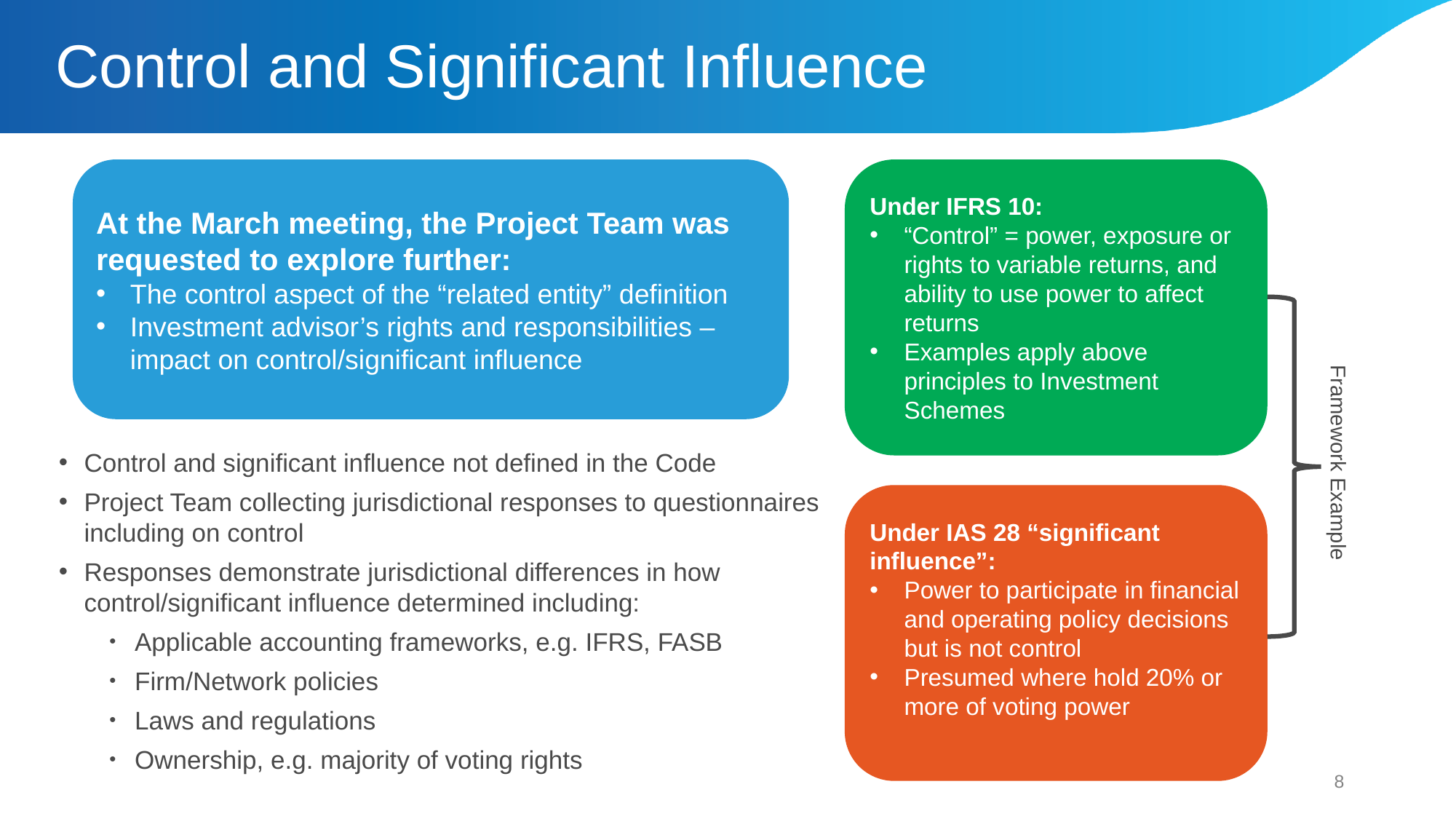

# Control and Significant Influence
At the March meeting, the Project Team was requested to explore further:
The control aspect of the “related entity” definition
Investment advisor’s rights and responsibilities – impact on control/significant influence
Under IFRS 10:
“Control” = power, exposure or rights to variable returns, and ability to use power to affect returns
Examples apply above principles to Investment Schemes

Control and significant influence not defined in the Code
Project Team collecting jurisdictional responses to questionnaires including on control
Responses demonstrate jurisdictional differences in how control/significant influence determined including:
Applicable accounting frameworks, e.g. IFRS, FASB
Firm/Network policies
Laws and regulations
Ownership, e.g. majority of voting rights
Framework Example
Under IAS 28 “significant influence”:
Power to participate in financial and operating policy decisions but is not control
Presumed where hold 20% or more of voting power

8